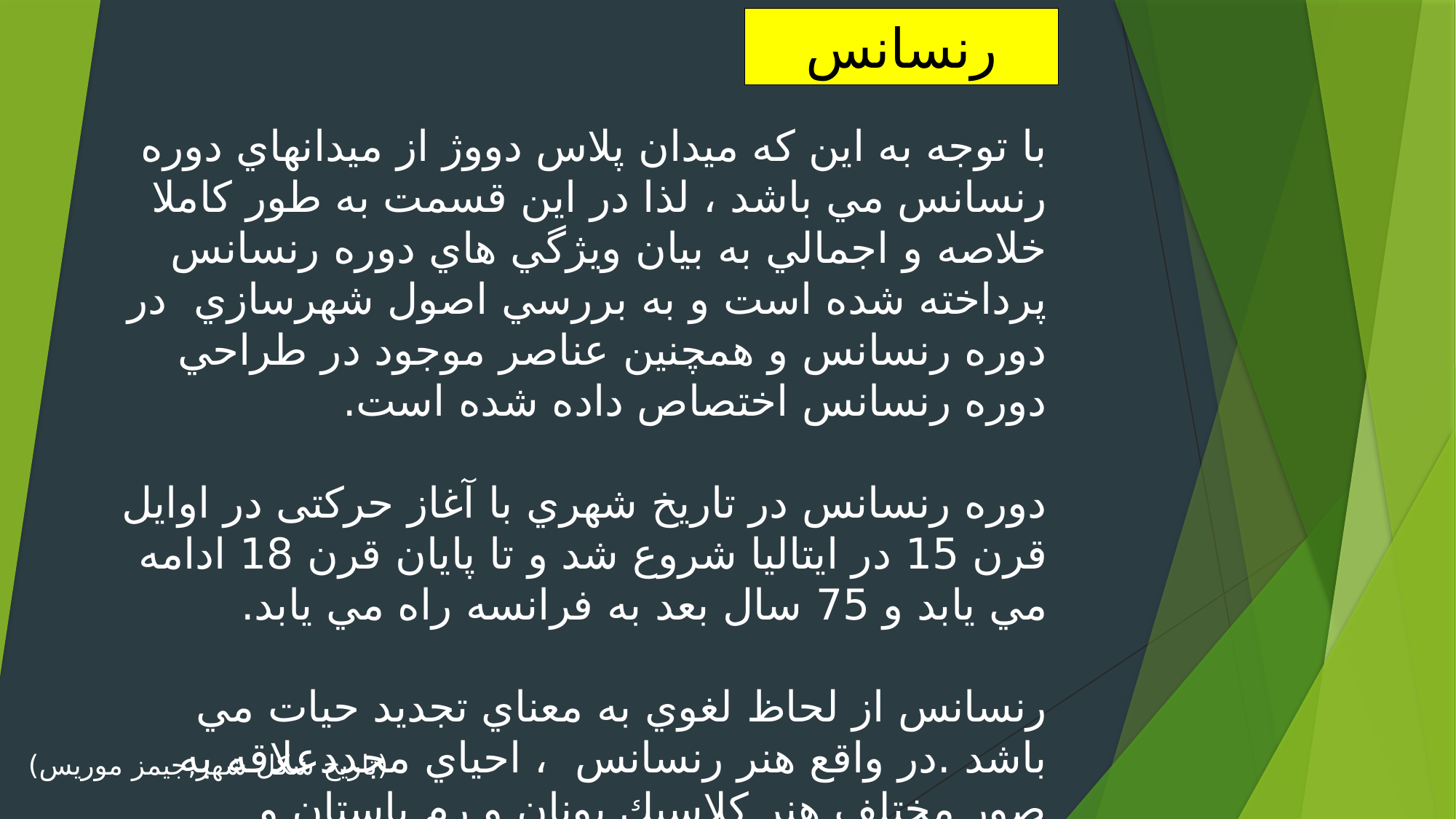

رنسانس
با توجه به اين كه ميدان پلاس دووژ از ميدانهاي دوره رنسانس مي باشد ، لذا در اين قسمت به طور كاملا خلاصه و اجمالي به بيان ويژگي هاي دوره رنسانس پرداخته شده است و به بررسي اصول شهرسازي  در دوره رنسانس و همچنين عناصر موجود در طراحي دوره رنسانس اختصاص داده شده است.

دوره رنسانس در تاريخ شهري با آغاز حركتی در اوايل قرن 15 در ايتاليا شروع شد و تا پايان قرن 18 ادامه مي يابد و 75 سال بعد به فرانسه راه مي يابد.

رنسانس از لحاظ لغوي به معناي تجديد حيات مي باشد .در واقع هنر رنسانس  ، احياي مجددعلاقه به صور مختلف هنر كلاسيك يونان و رم باستان و استفاده از آنها به عنوان الهام بخش نقاشي ، مجسمه سازي ، معماري و شهرسازي مي باشد.
شهرسازي رنسانس همزمان با رشد سريع شهرنشيني و جمعيت شهرهاي اروپايي آغاز شد.
(تاریخ شکل شهر,جیمز موریس)